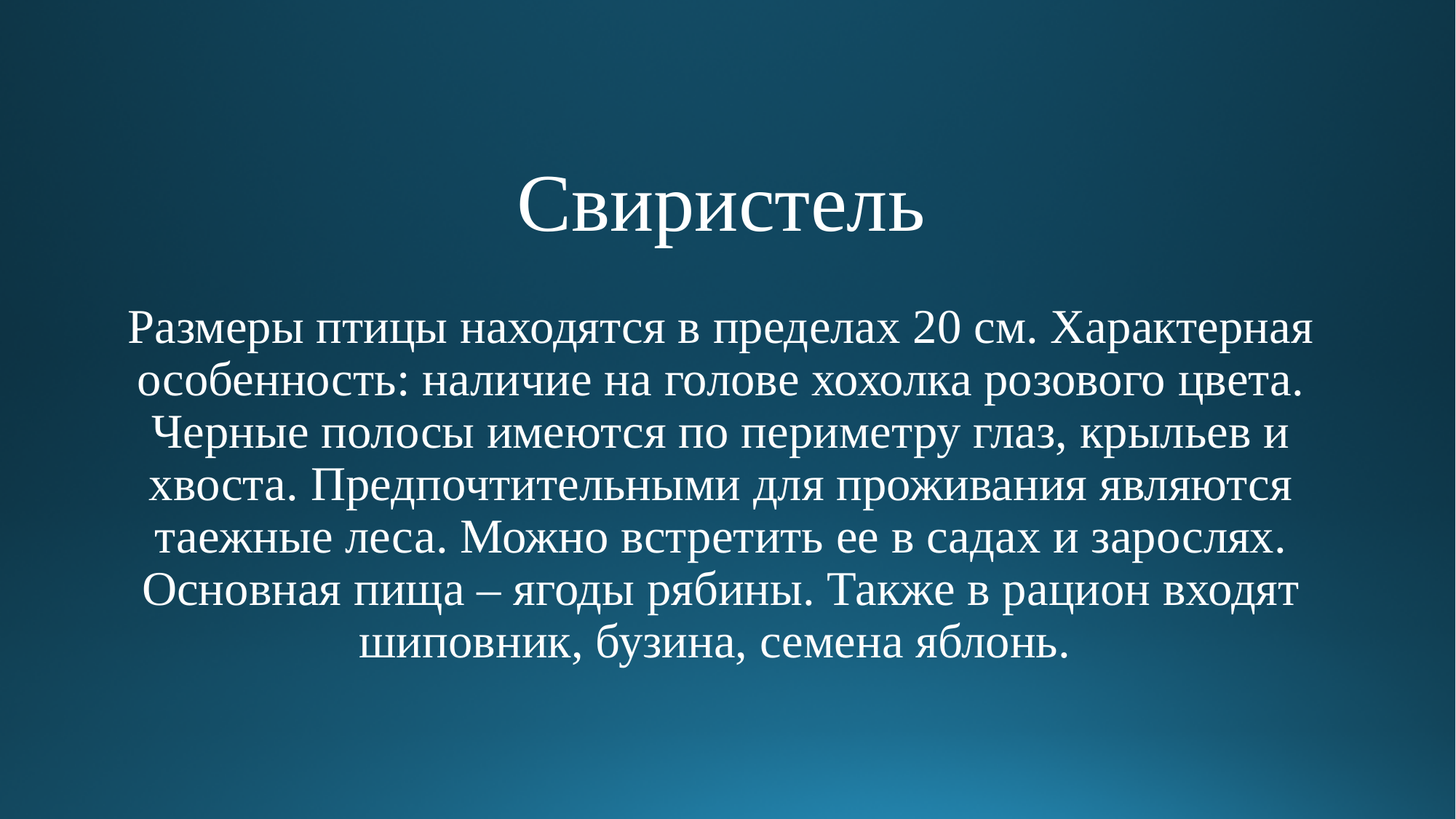

# Свиристель Размеры птицы находятся в пределах 20 см. Характерная особенность: наличие на голове хохолка розового цвета. Черные полосы имеются по периметру глаз, крыльев и хвоста. Предпочтительными для проживания являются таежные леса. Можно встретить ее в садах и зарослях. Основная пища – ягоды рябины. Также в рацион входят шиповник, бузина, семена яблонь.